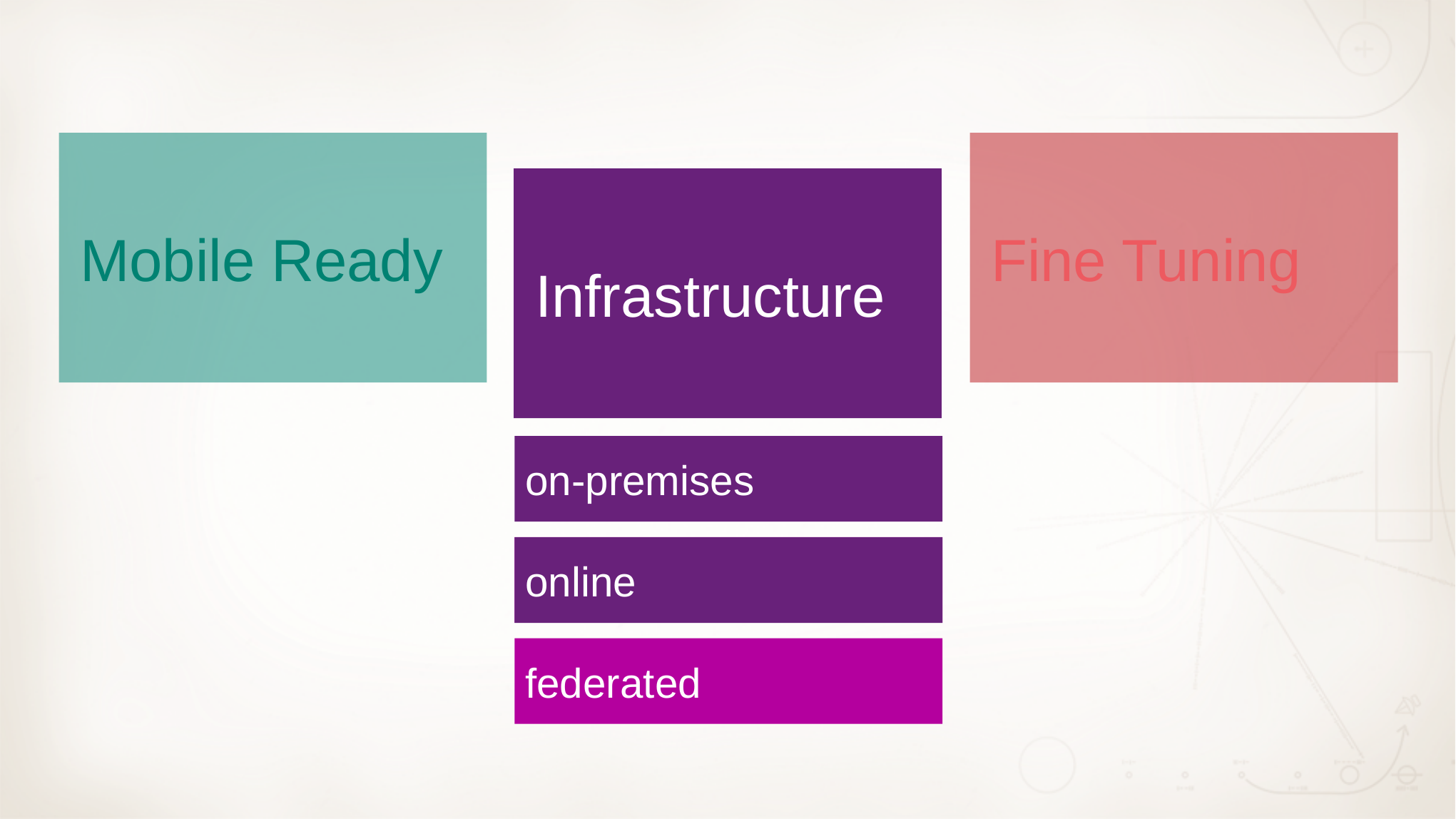

Mobile Ready
Fine Tuning
Infrastructure
on-premises
federated
online
federated